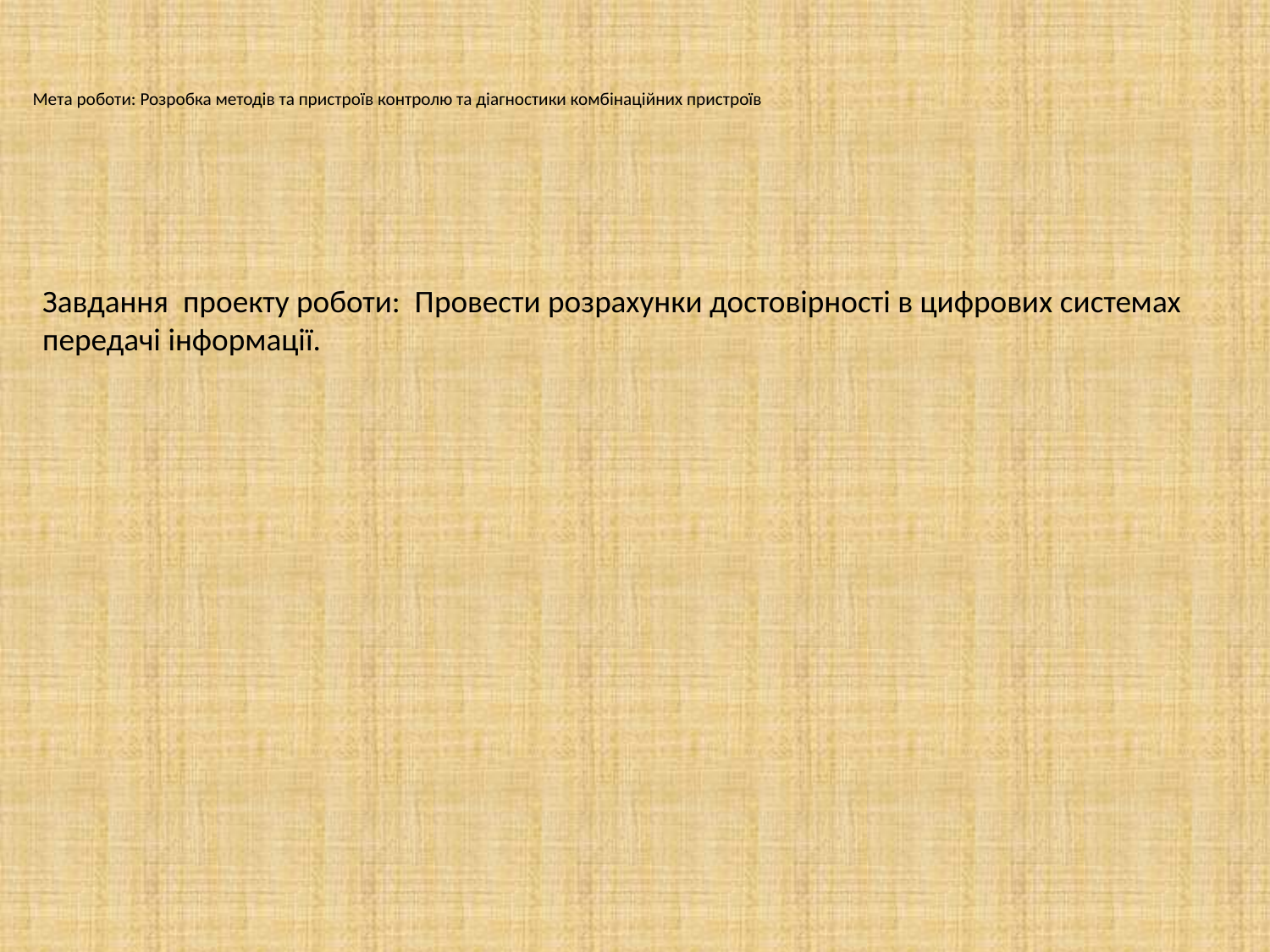

# Мета роботи: Розробка методів та пристроїв контролю та діагностики комбінаційних пристроїв
Завдання  проекту роботи:  Провести розрахунки достовірності в цифрових системах передачі інформації.